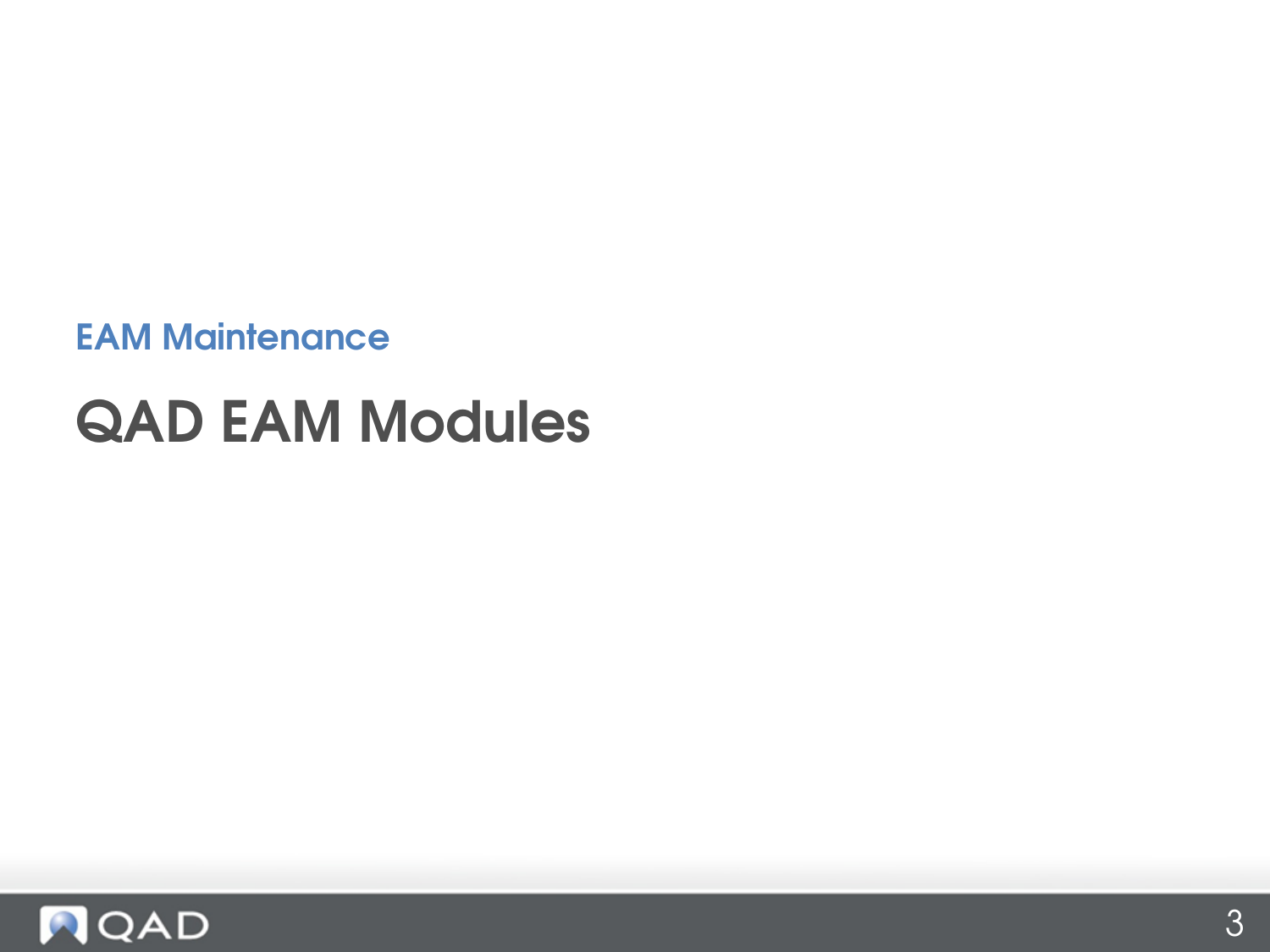

EAM Maintenance
# QAD EAM Modules

3